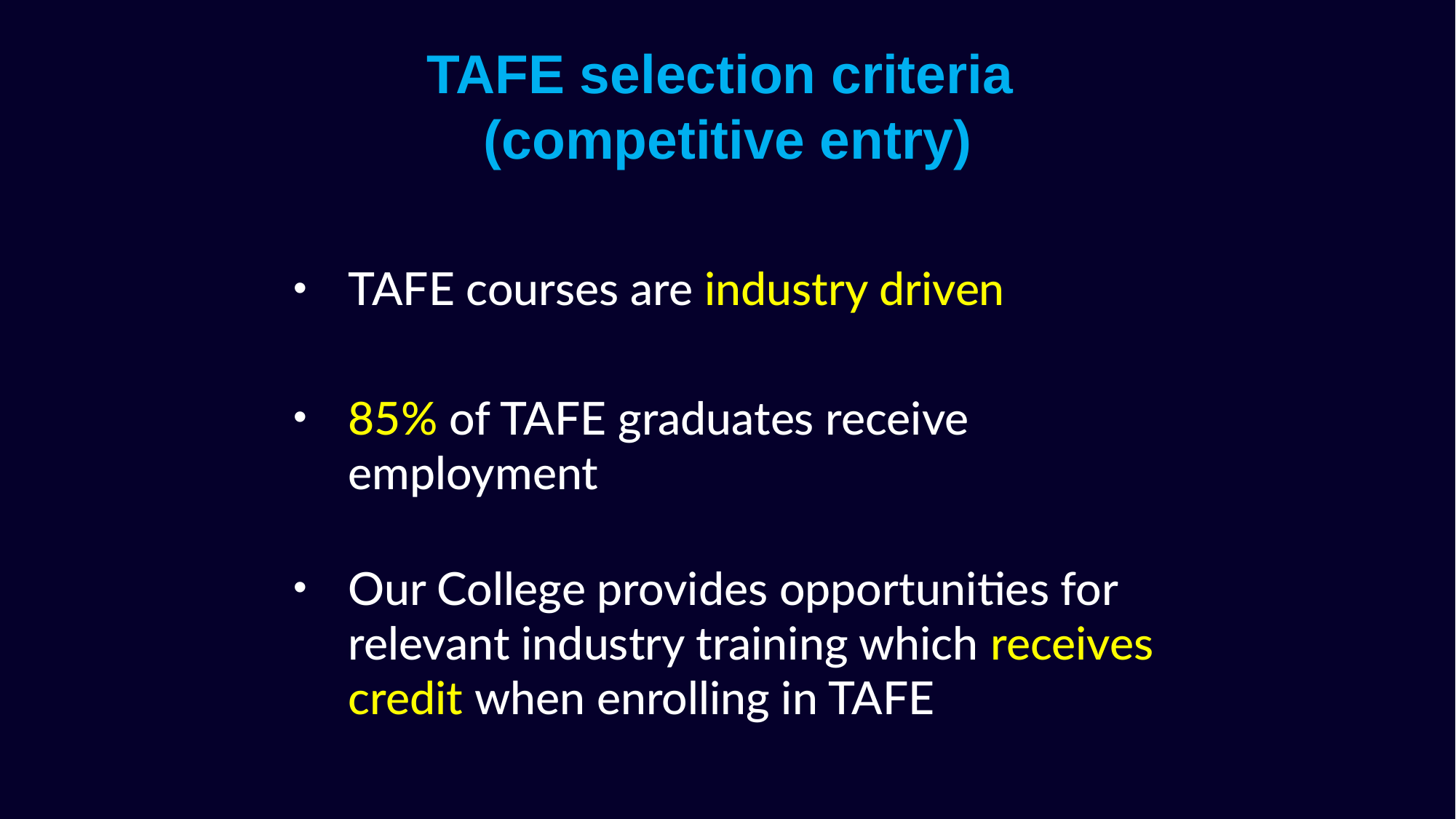

# TAFE selection criteria (competitive entry)

TAFE courses are industry driven

85% of TAFE graduates receive employment

Our College provides opportunities for relevant industry training which receives credit when enrolling in TAFE